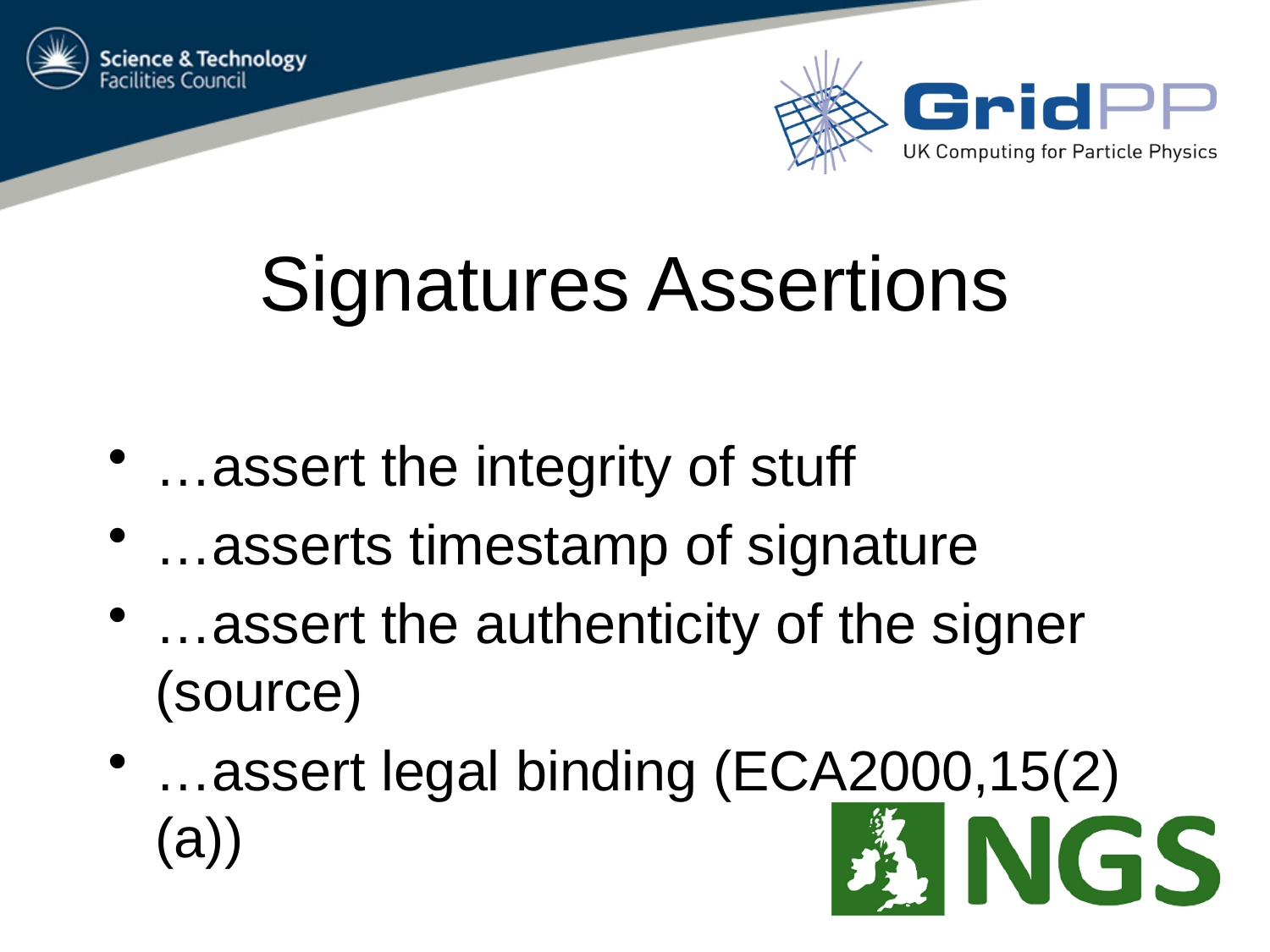

# Signatures Assertions
…assert the integrity of stuff
…asserts timestamp of signature
…assert the authenticity of the signer (source)
…assert legal binding (ECA2000,15(2)(a))